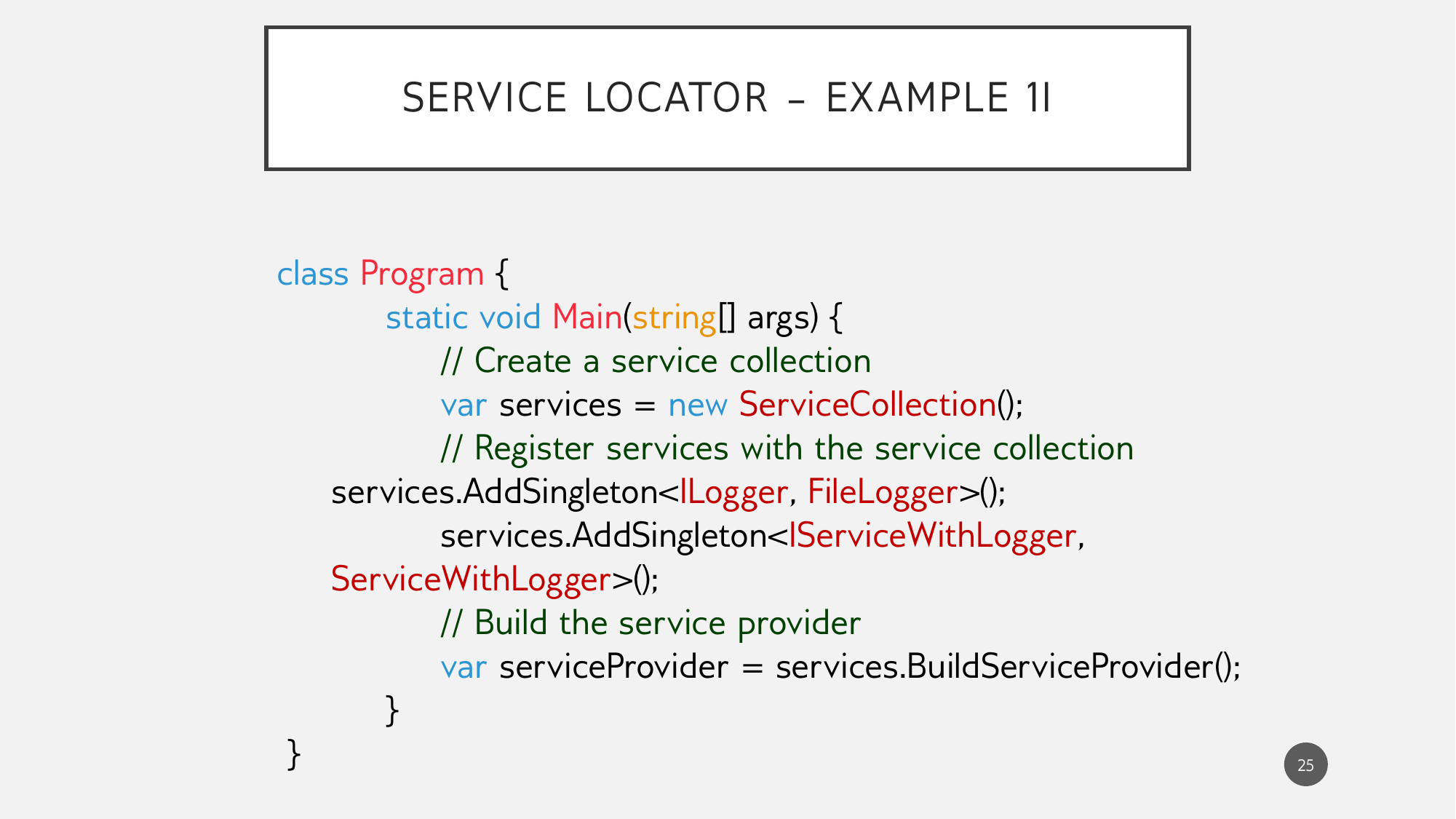

# Service Locator – EXAMPLE 1I

class Program {
	static void Main(string[] args) {
	// Create a service collection
	var services = new ServiceCollection();
	// Register services with the service collection 	services.AddSingleton<ILogger, FileLogger>();
	services.AddSingleton<IServiceWithLogger, ServiceWithLogger>();
	// Build the service provider
	var serviceProvider = services.BuildServiceProvider();
	}
 }
25